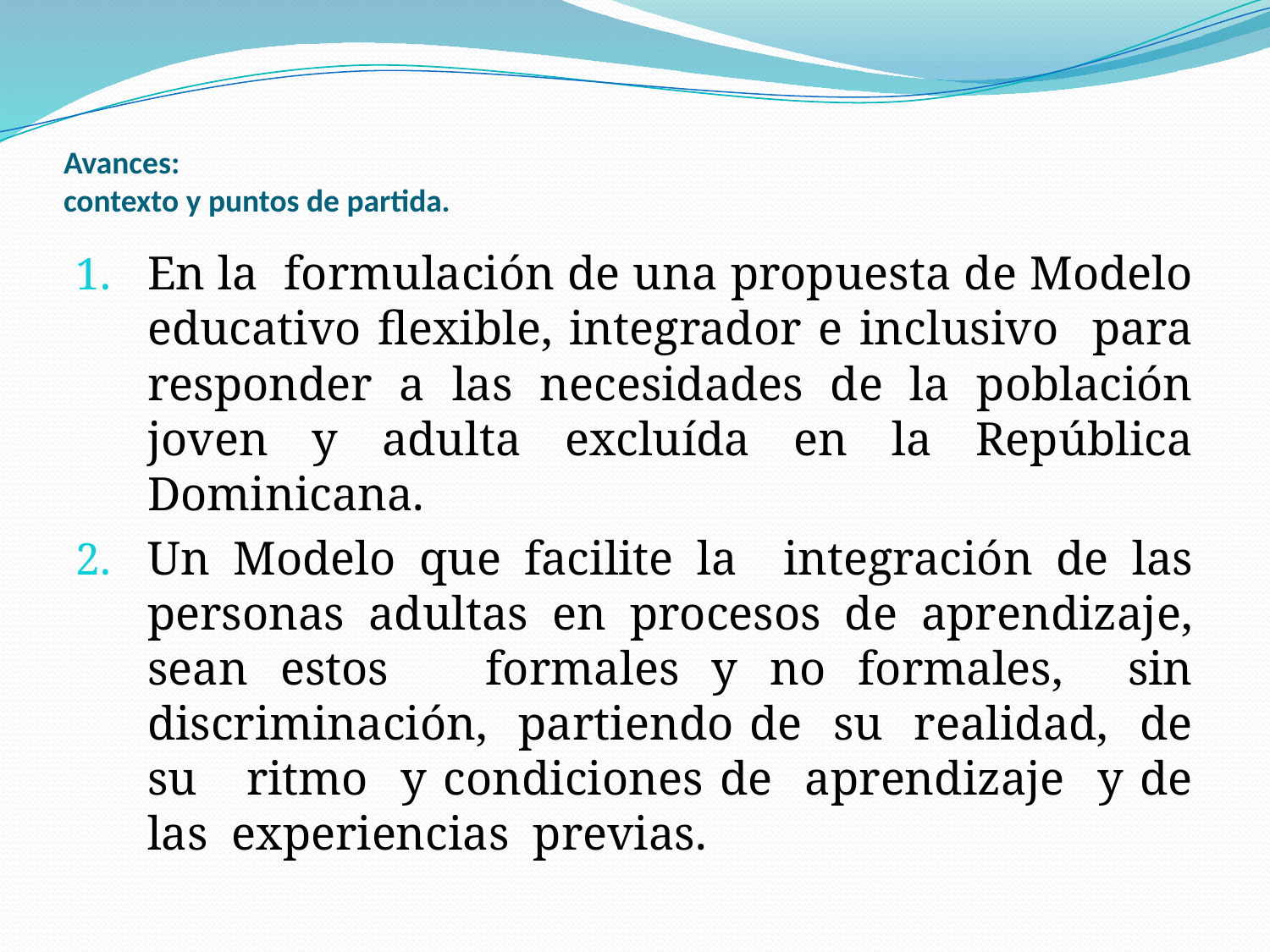

# Avances: contexto y puntos de partida.
En la  formulación de una propuesta de Modelo educativo flexible, integrador e inclusivo  para responder a las necesidades de la población joven y adulta excluída en la República Dominicana.
Un Modelo que facilite la  integración de las personas adultas en procesos de aprendizaje, sean estos   formales y no formales,  sin discriminación,  partiendo de  su  realidad,  de su   ritmo  y condiciones de  aprendizaje  y de las  experiencias  previas.